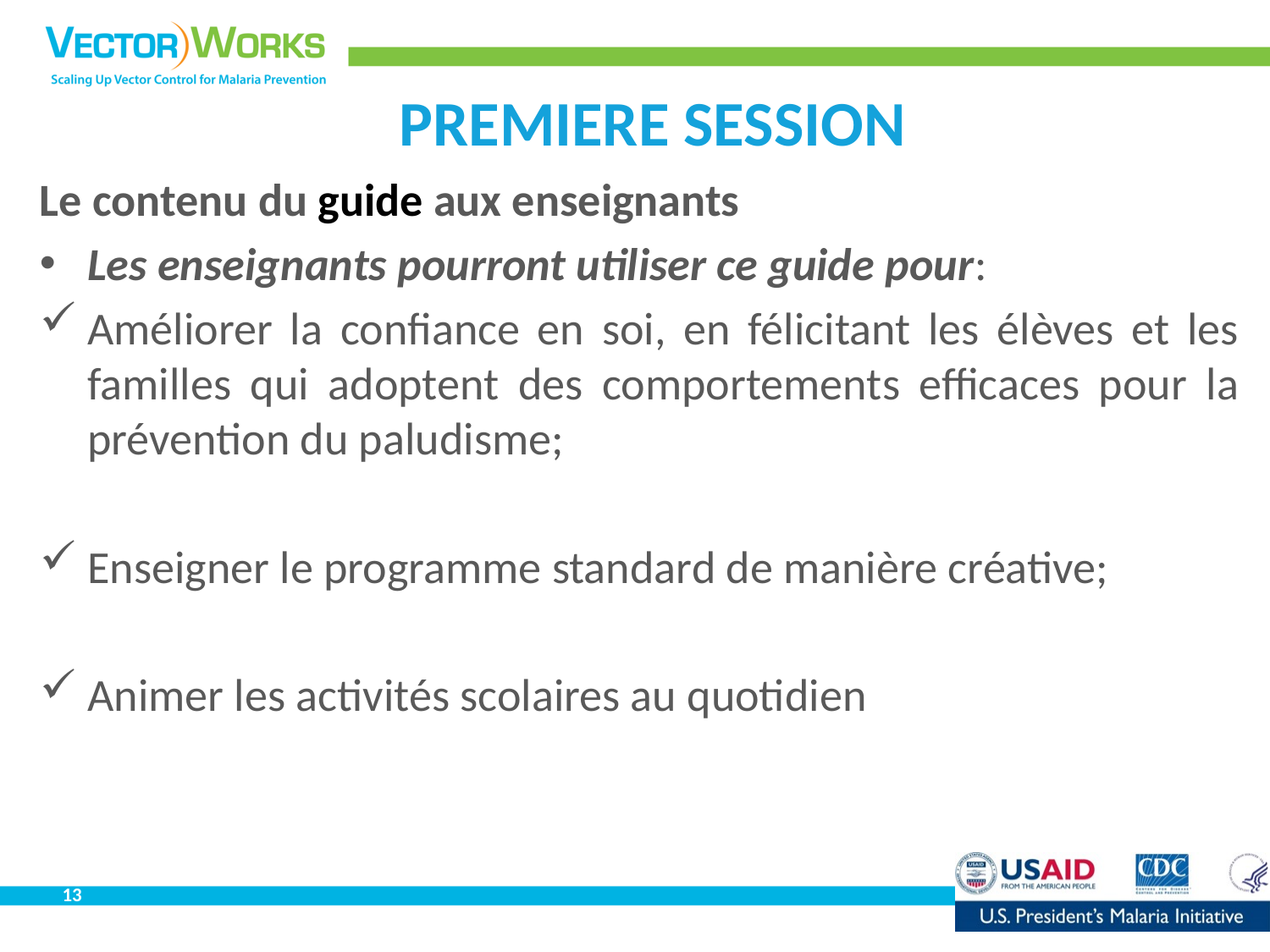

PREMIERE SESSION
Le contenu du guide aux enseignants
Les enseignants pourront utiliser ce guide pour:
Améliorer la confiance en soi, en félicitant les élèves et les familles qui adoptent des comportements efficaces pour la prévention du paludisme;

Enseigner le programme standard de manière créative;

Animer les activités scolaires au quotidien

13